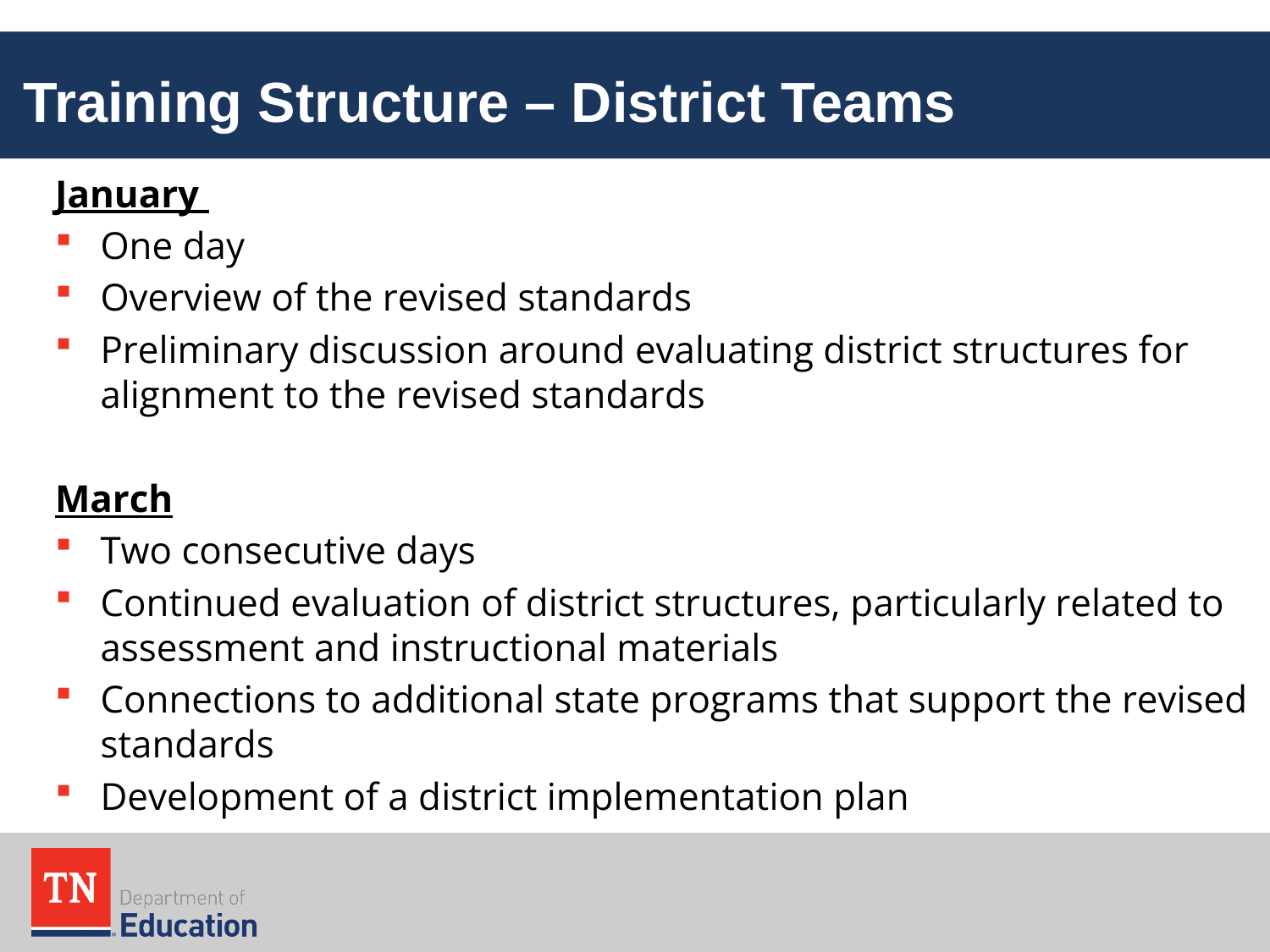

# Training Structure – District Teams
January
One day
Overview of the revised standards
Preliminary discussion around evaluating district structures for alignment to the revised standards

March
Two consecutive days
Continued evaluation of district structures, particularly related to assessment and instructional materials
Connections to additional state programs that support the revised standards
Development of a district implementation plan